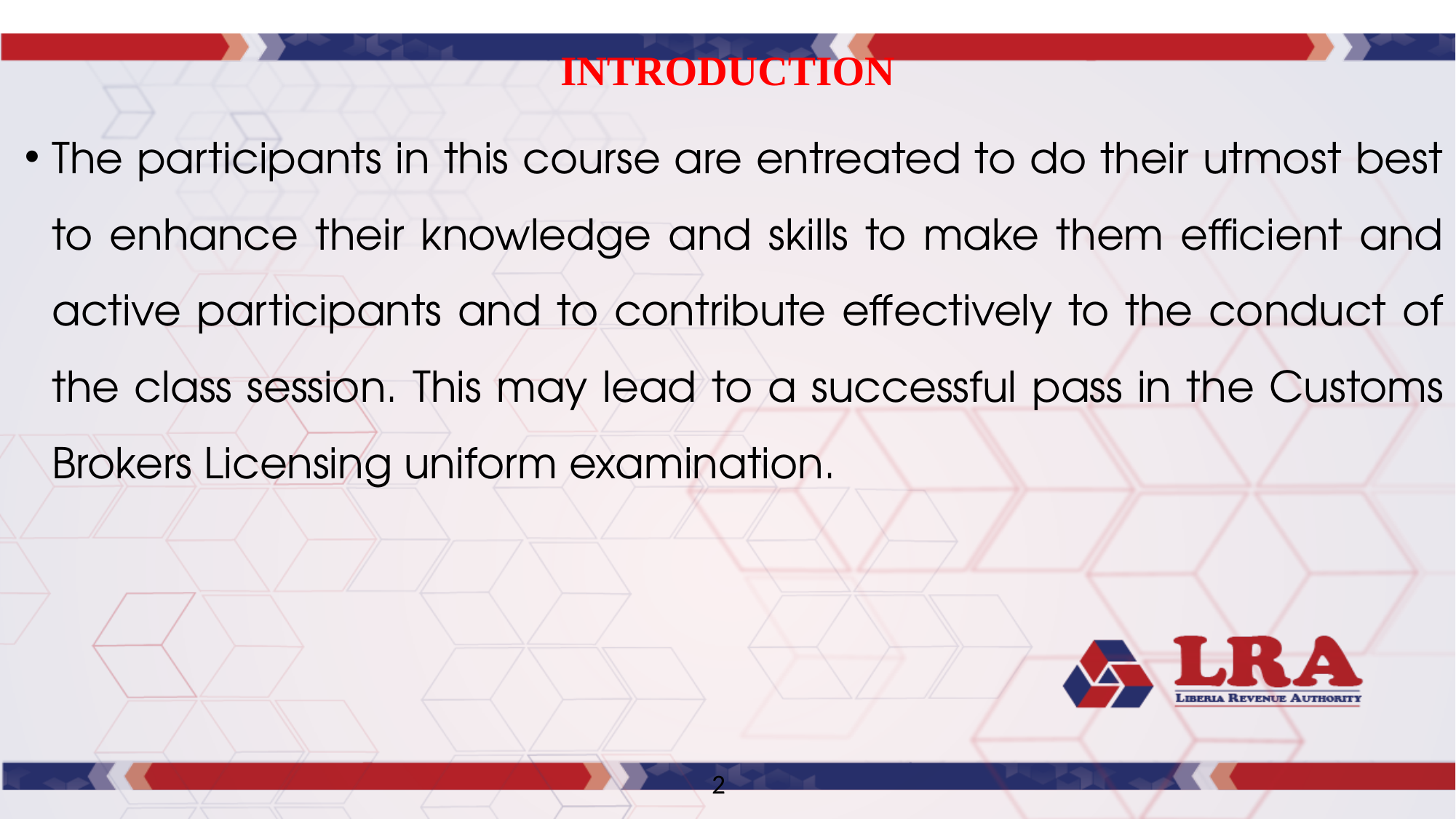

# INTRODUCTION
The participants in this course are entreated to do their utmost best to enhance their knowledge and skills to make them efficient and active participants and to contribute effectively to the conduct of the class session. This may lead to a successful pass in the Customs Brokers Licensing uniform examination.

2